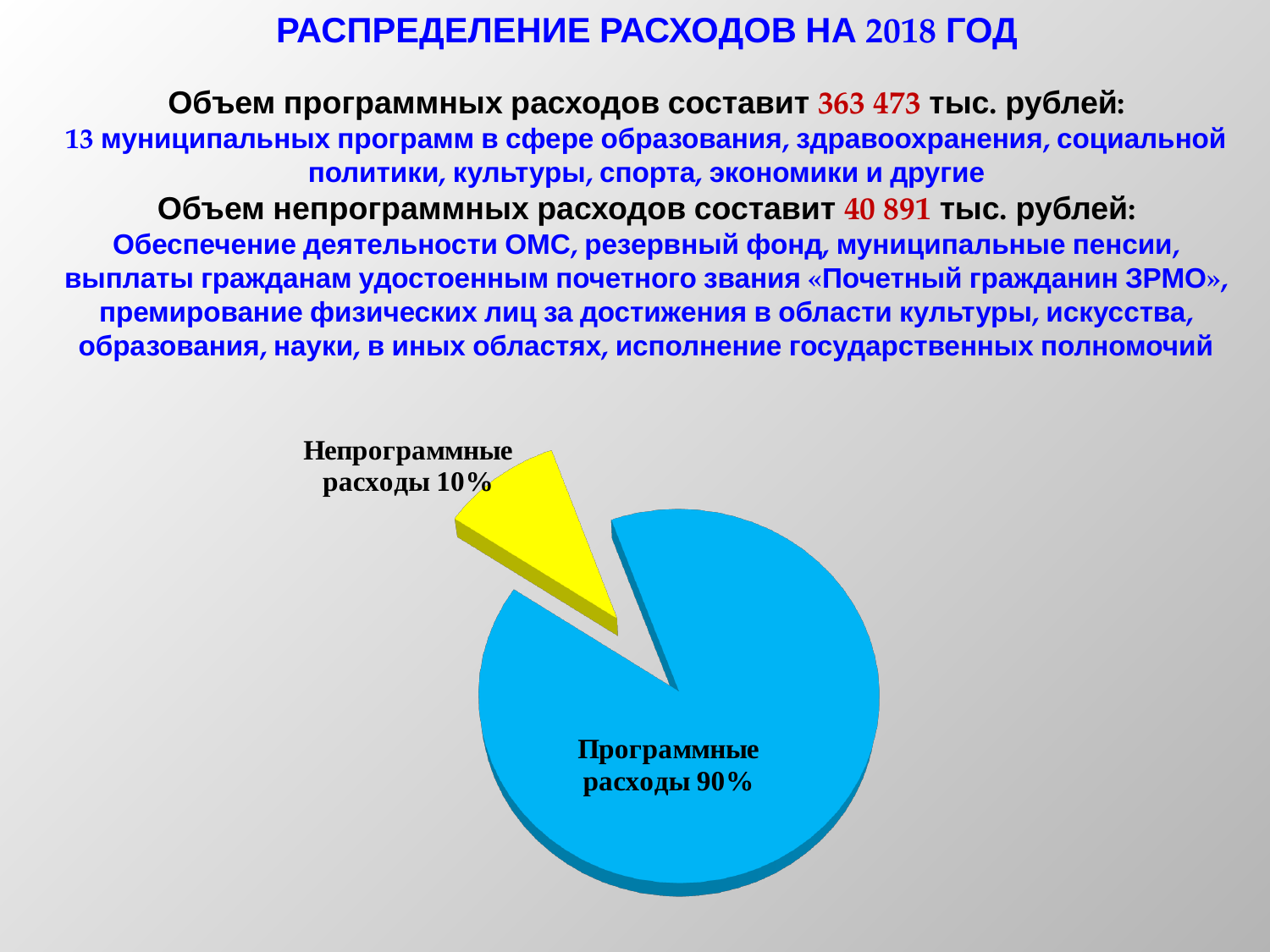

РАСПРЕДЕЛЕНИЕ РАСХОДОВ НА 2018 ГОД
Объем программных расходов составит 363 473 тыс. рублей:
13 муниципальных программ в сфере образования, здравоохранения, социальной политики, культуры, спорта, экономики и другие
Объем непрограммных расходов составит 40 891 тыс. рублей:
Обеспечение деятельности ОМС, резервный фонд, муниципальные пенсии, выплаты гражданам удостоенным почетного звания «Почетный гражданин ЗРМО», премирование физических лиц за достижения в области культуры, искусства, образования, науки, в иных областях, исполнение государственных полномочий

[unsupported chart]